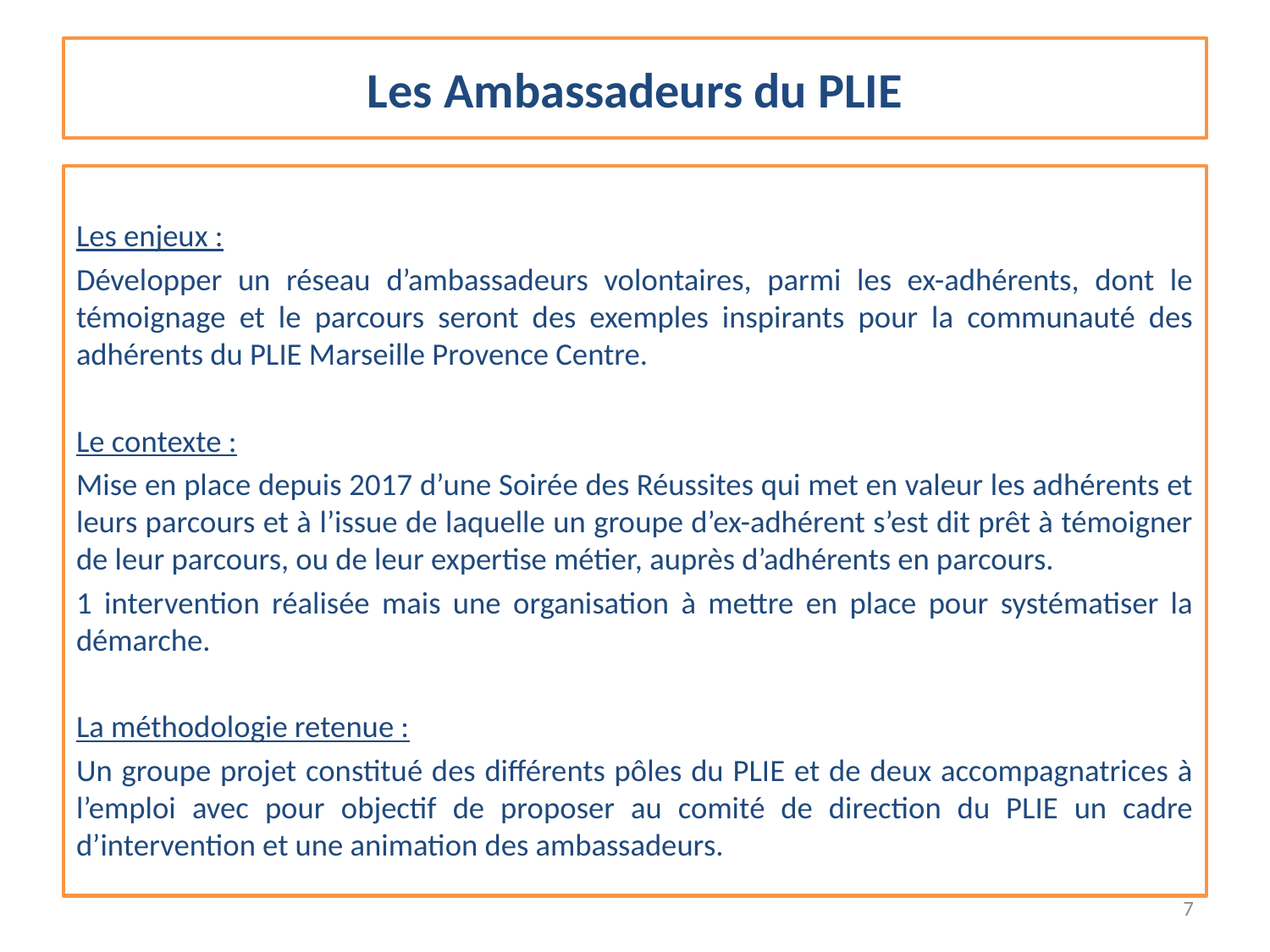

# Les Ambassadeurs du PLIE

Les enjeux :
Développer un réseau d’ambassadeurs volontaires, parmi les ex-adhérents, dont le témoignage et le parcours seront des exemples inspirants pour la communauté des adhérents du PLIE Marseille Provence Centre.

Le contexte :
Mise en place depuis 2017 d’une Soirée des Réussites qui met en valeur les adhérents et leurs parcours et à l’issue de laquelle un groupe d’ex-adhérent s’est dit prêt à témoigner de leur parcours, ou de leur expertise métier, auprès d’adhérents en parcours.
1 intervention réalisée mais une organisation à mettre en place pour systématiser la démarche.

La méthodologie retenue :
Un groupe projet constitué des différents pôles du PLIE et de deux accompagnatrices à l’emploi avec pour objectif de proposer au comité de direction du PLIE un cadre d’intervention et une animation des ambassadeurs.
7